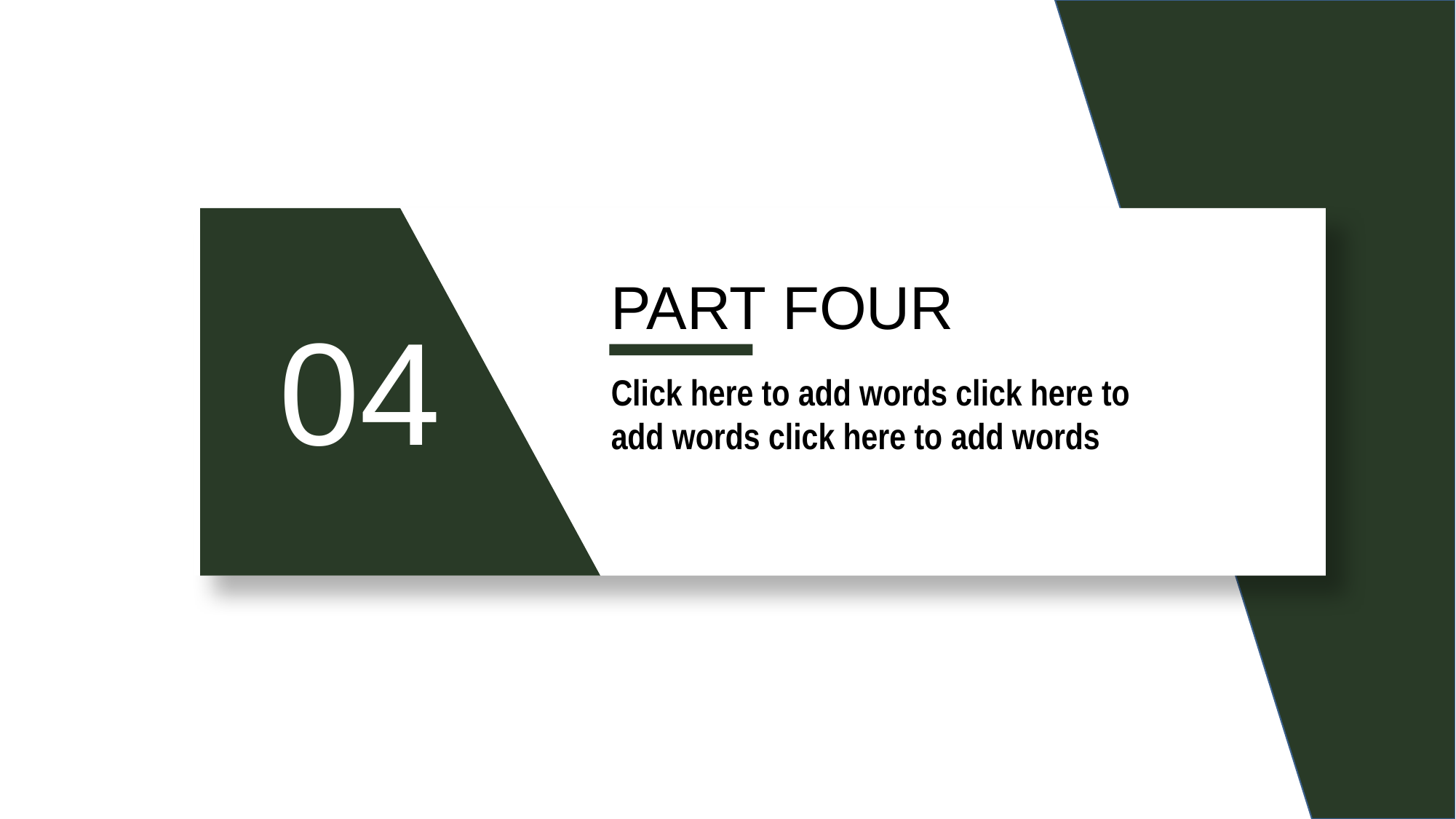

PART FOUR
04

Click here to add words click here to add words click here to add words